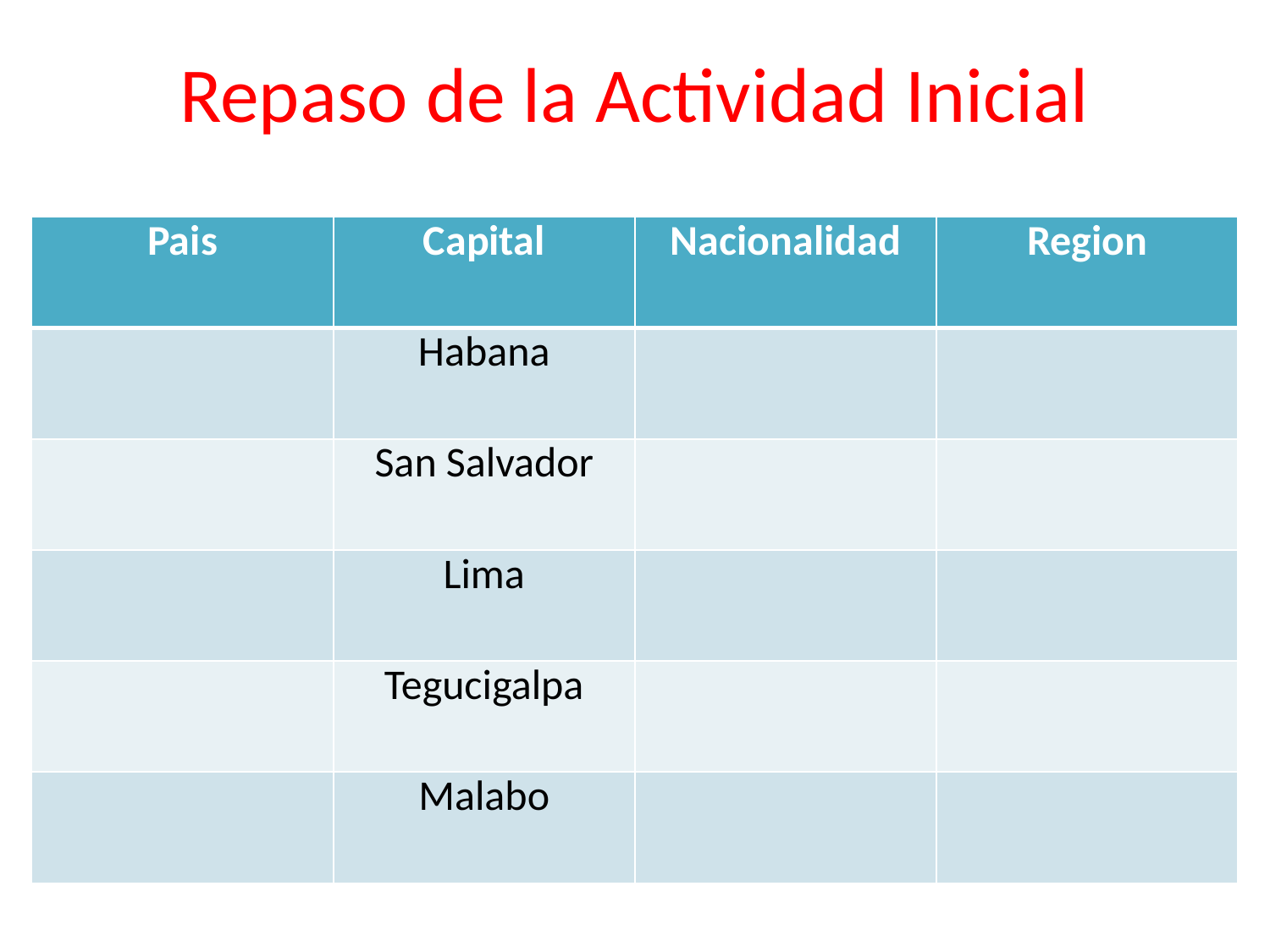

Repaso de la Actividad Inicial
| Pais | Capital | Nacionalidad | Region |
| --- | --- | --- | --- |
|  | Habana |  |  |
|  | San Salvador |  |  |
|  | Lima |  |  |
|  | Tegucigalpa |  |  |
|  | Malabo |  |  |